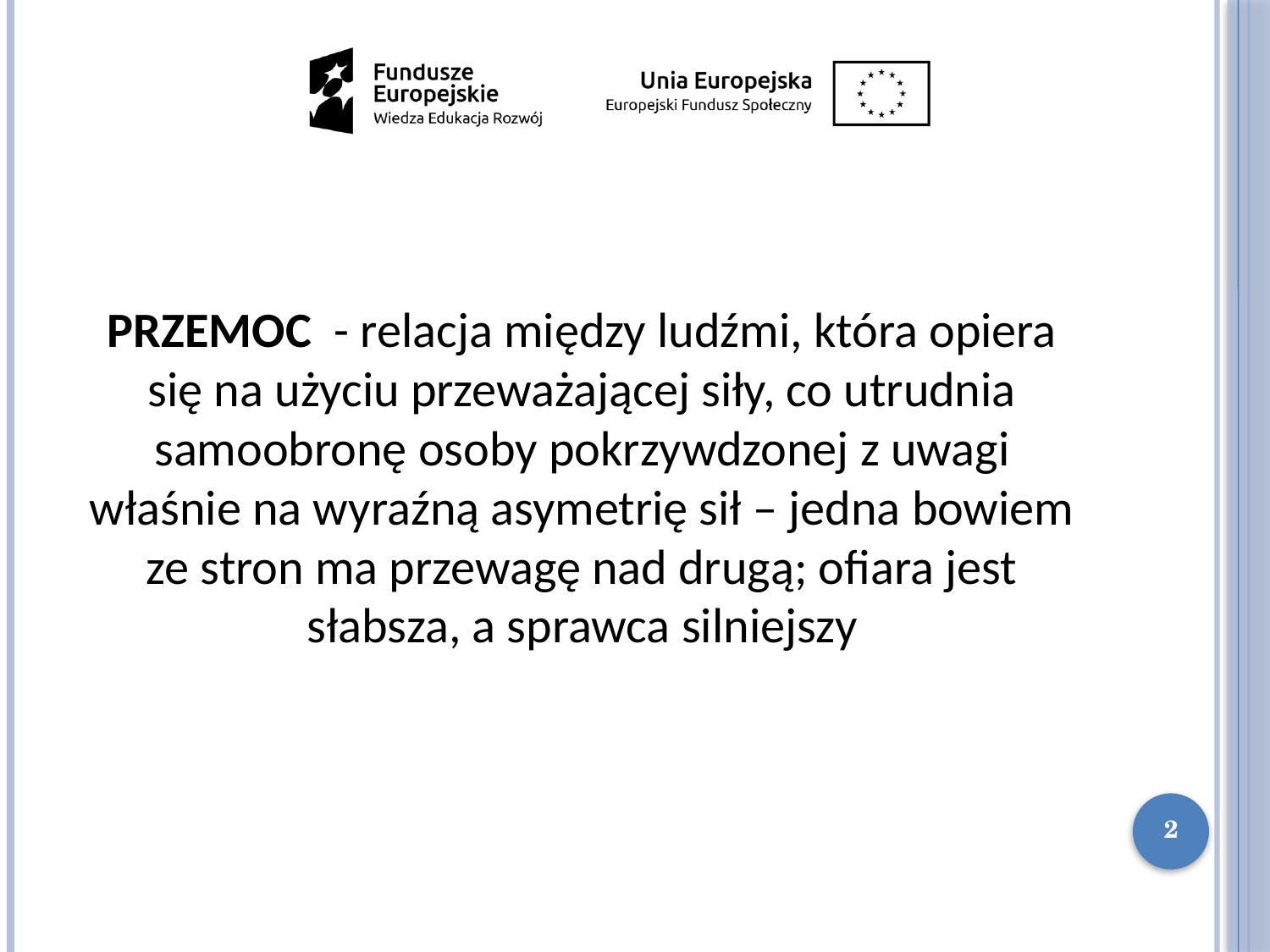

PRZEMOC  - relacja między ludźmi, która opiera się na użyciu przeważającej siły, co utrudnia samoobronę osoby pokrzywdzonej z uwagi właśnie na wyraźną asymetrię sił – jedna bowiem ze stron ma przewagę nad drugą; ofiara jest słabsza, a sprawca silniejszy
2